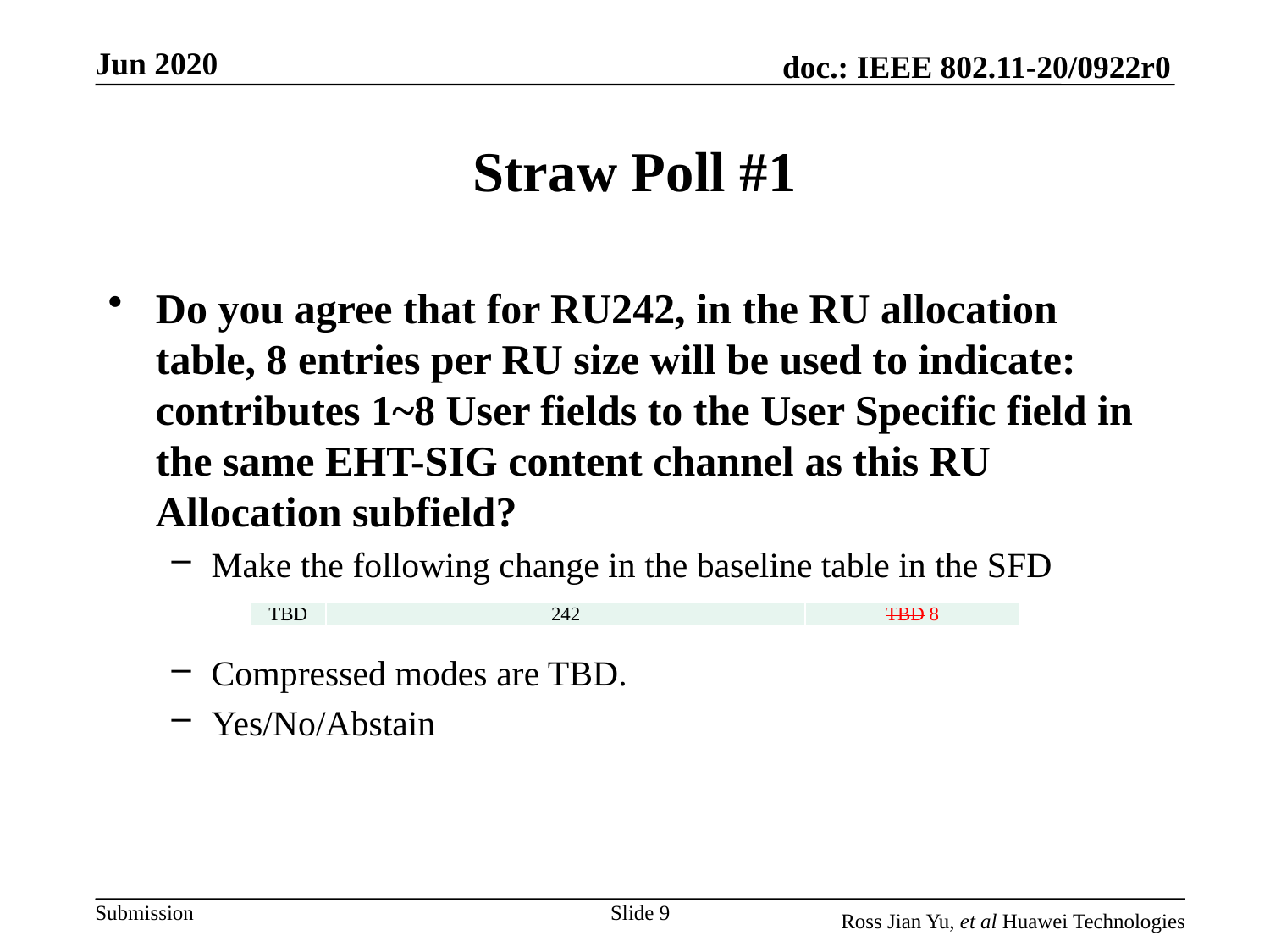

# Straw Poll #1
Do you agree that for RU242, in the RU allocation table, 8 entries per RU size will be used to indicate: contributes 1~8 User fields to the User Specific field in the same EHT-SIG content channel as this RU Allocation subfield?
Make the following change in the baseline table in the SFD

Compressed modes are TBD.
Yes/No/Abstain

| TBD | 242 | TBD 8 |
| --- | --- | --- |
Slide 9